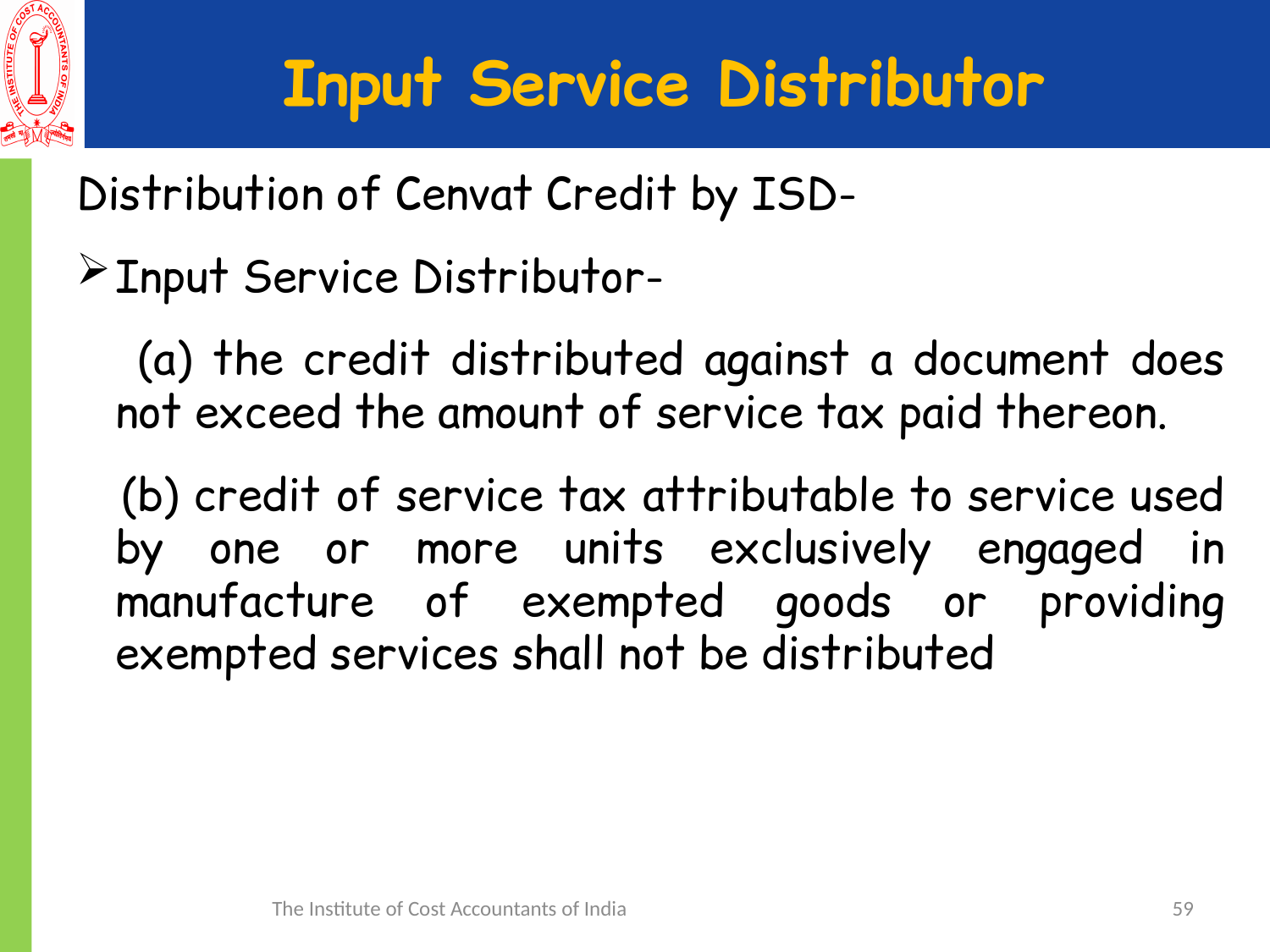

# Input Service Distributor
Distribution of Cenvat Credit by ISD-
Input Service Distributor-
   (a) the credit distributed against a document does not exceed the amount of service tax paid thereon.
   (b) credit of service tax attributable to service used by one or more units exclusively engaged in manufacture of exempted goods or providing exempted services shall not be distributed

The Institute of Cost Accountants of India
59